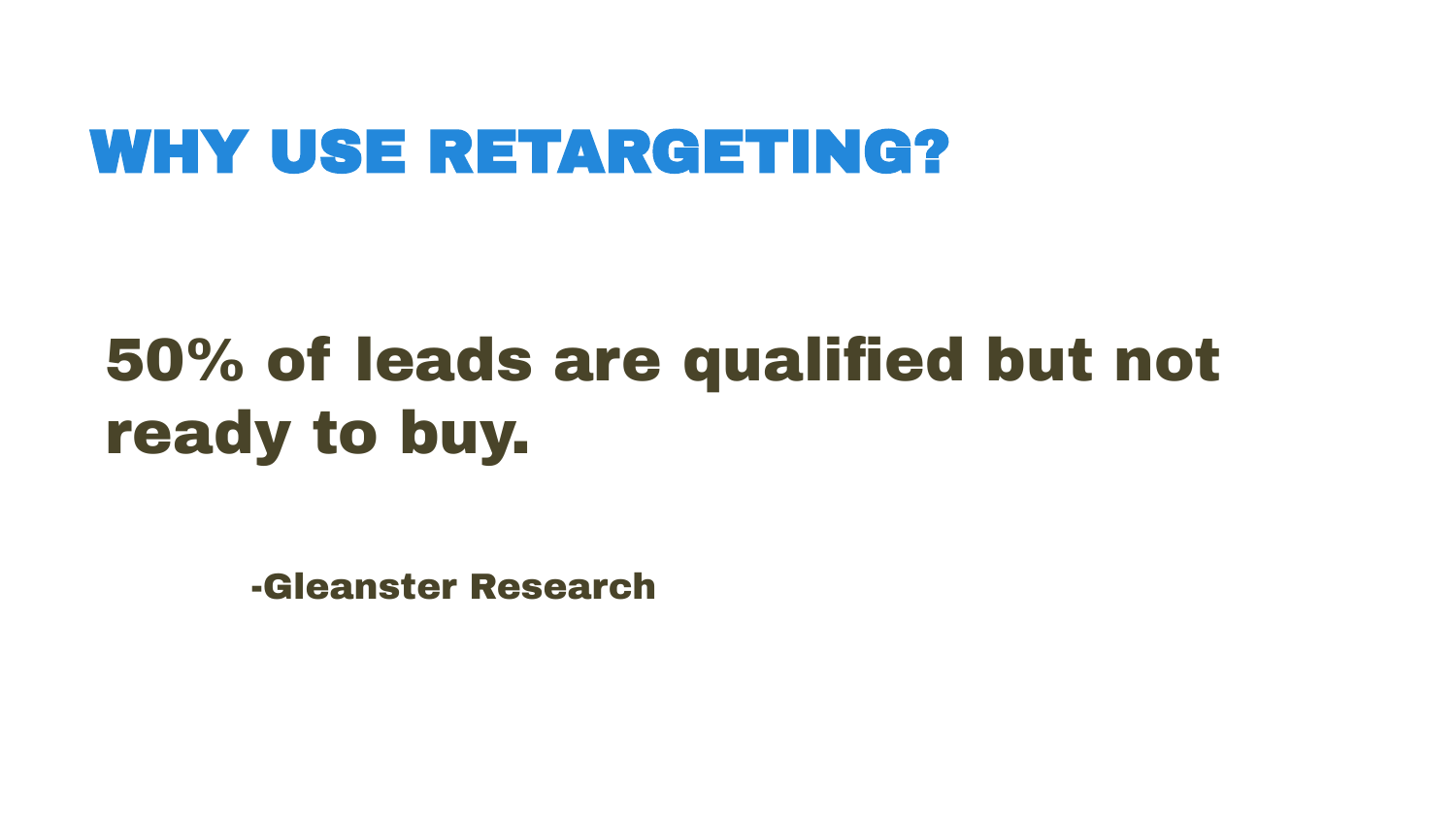

WHY USE RETARGETING?
# 50% of leads are qualified but not ready to buy.
									-Gleanster Research